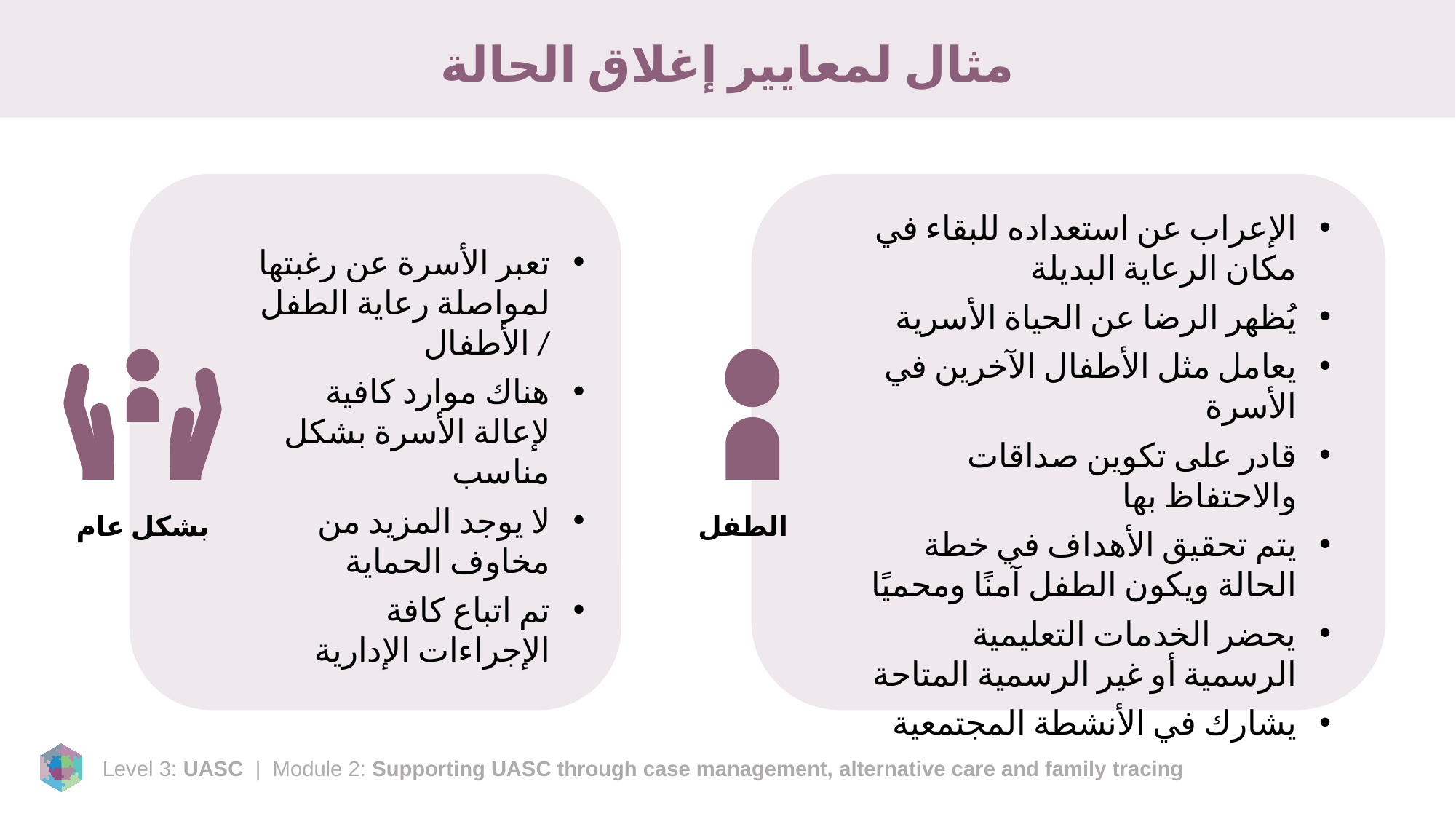

# مثال لمعايير إغلاق الحالة

الإعراب عن استعداده للبقاء في مكان الرعاية البديلة
يُظهر الرضا عن الحياة الأسرية
يعامل مثل الأطفال الآخرين في الأسرة
قادر على تكوين صداقات والاحتفاظ بها
يتم تحقيق الأهداف في خطة الحالة ويكون الطفل آمنًا ومحميًا
يحضر الخدمات التعليمية الرسمية أو غير الرسمية المتاحة
يشارك في الأنشطة المجتمعية
تعبر الأسرة عن رغبتها لمواصلة رعاية الطفل / الأطفال
هناك موارد كافية لإعالة الأسرة بشكل مناسب
لا يوجد المزيد من مخاوف الحماية
تم اتباع كافة الإجراءات الإدارية

بشكل عام
الطفل